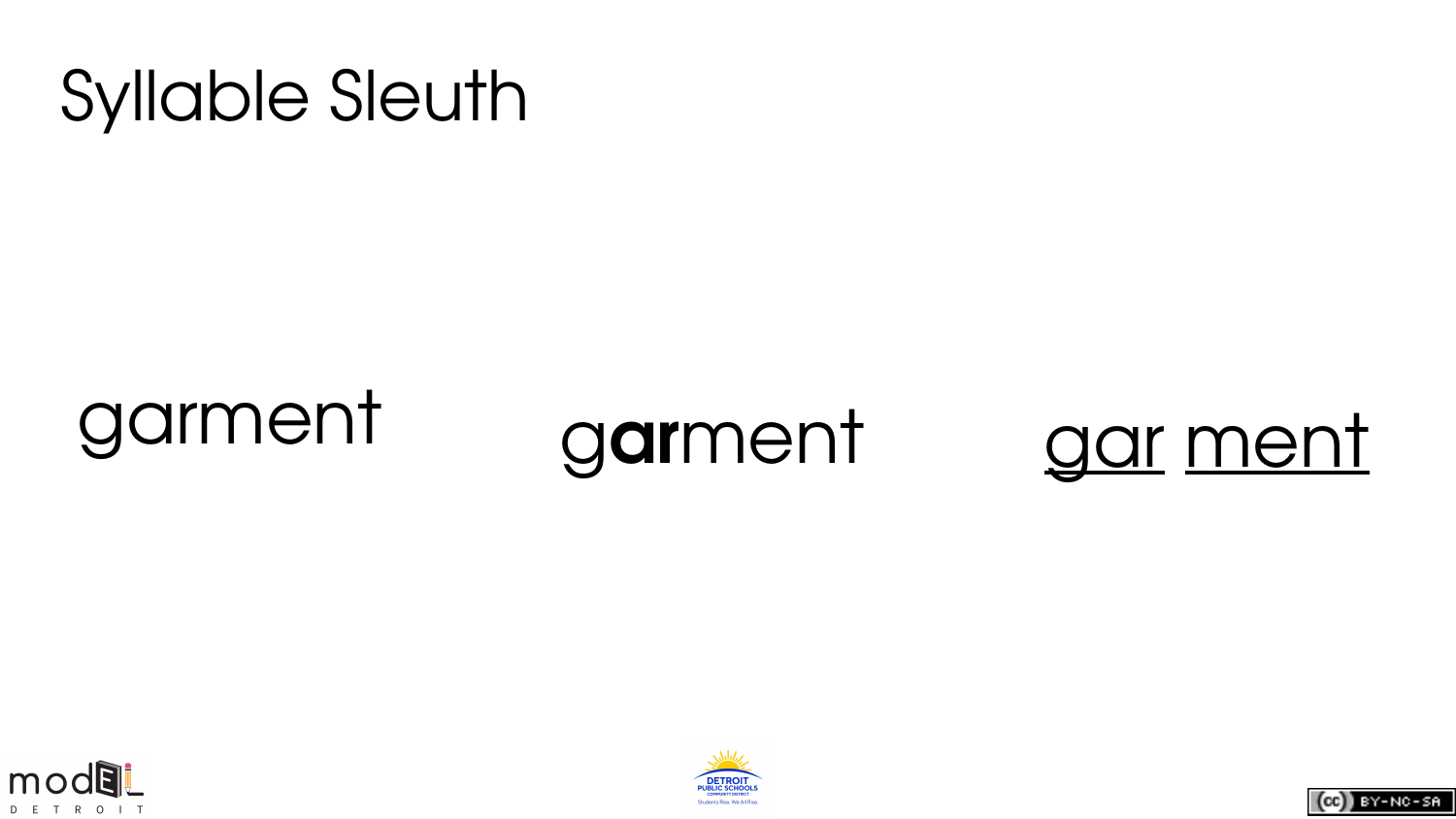

# Syllable Sleuth

 garment

 garment

gar ment